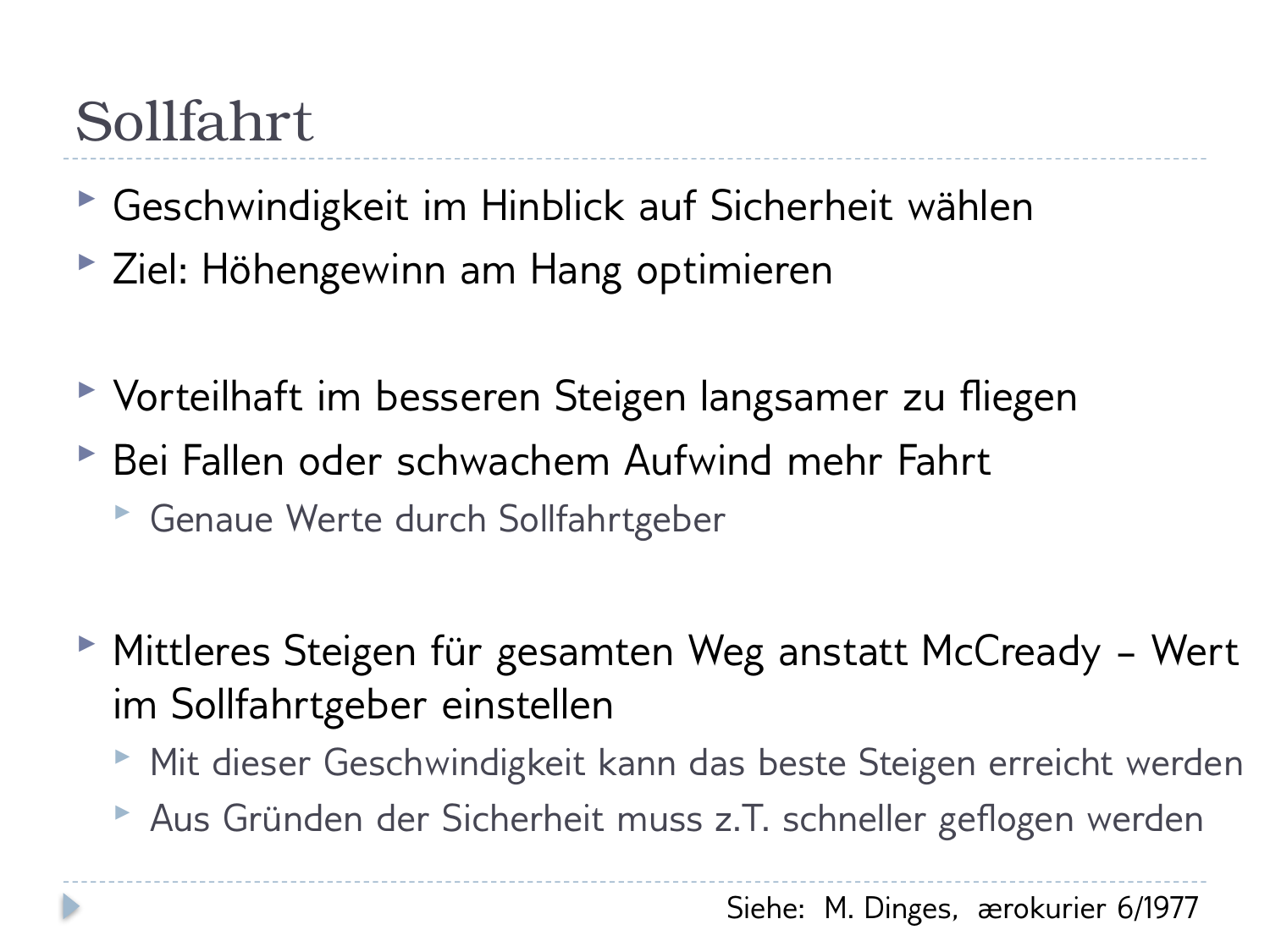

# Sollfahrt
Geschwindigkeit im Hinblick auf Sicherheit wählen
Ziel: Höhengewinn am Hang optimieren

Vorteilhaft im besseren Steigen langsamer zu fliegen
Bei Fallen oder schwachem Aufwind mehr Fahrt
Genaue Werte durch Sollfahrtgeber

Mittleres Steigen für gesamten Weg anstatt McCready – Wert im Sollfahrtgeber einstellen
Mit dieser Geschwindigkeit kann das beste Steigen erreicht werden
Aus Gründen der Sicherheit muss z.T. schneller geflogen werden
Siehe:  M. Dinges,  aerokurier 6/1977